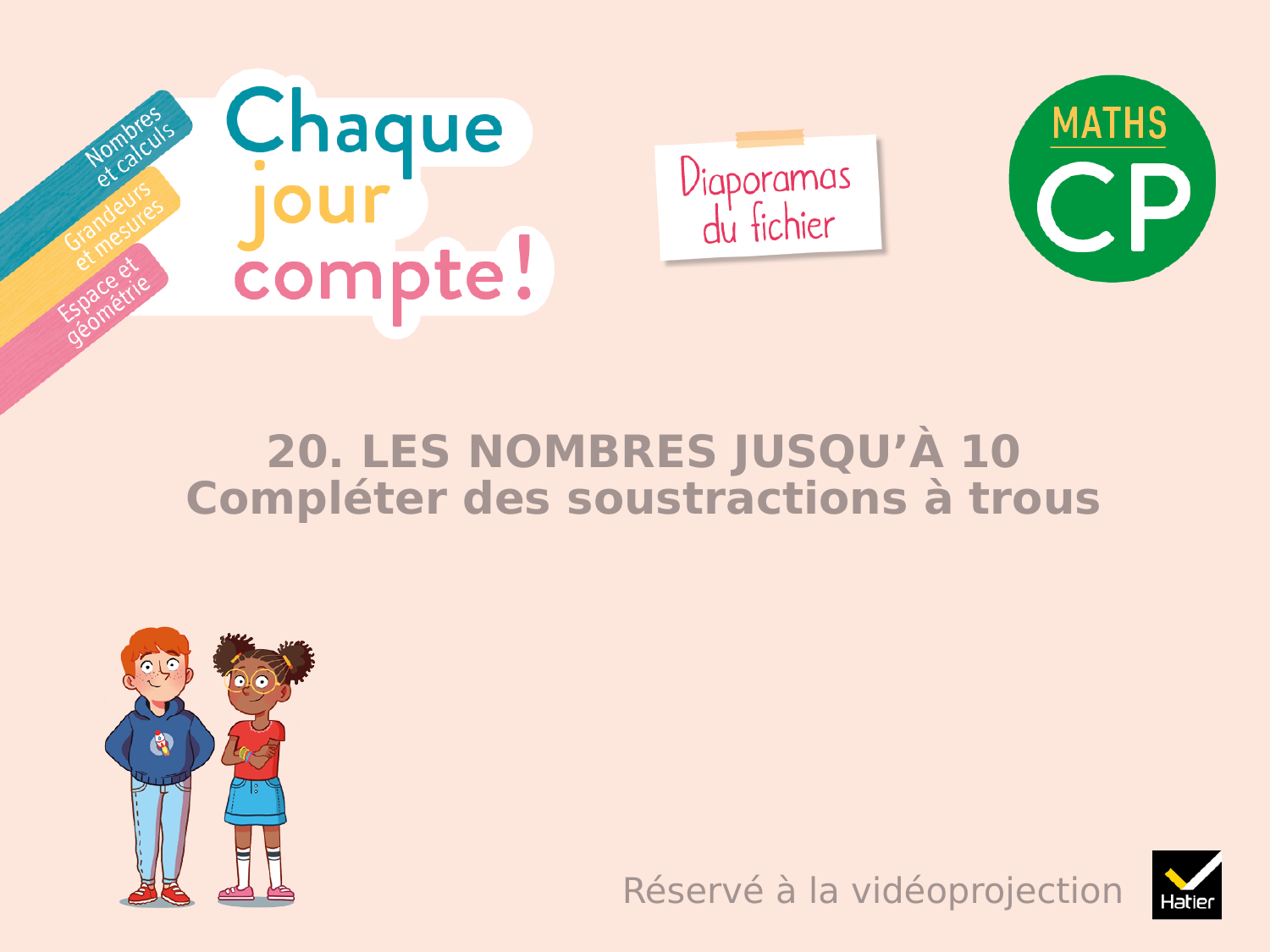

# 20. LES NOMBRES JUSQU’À 10 Compléter des soustractions à trous
Réservé à la vidéoprojection